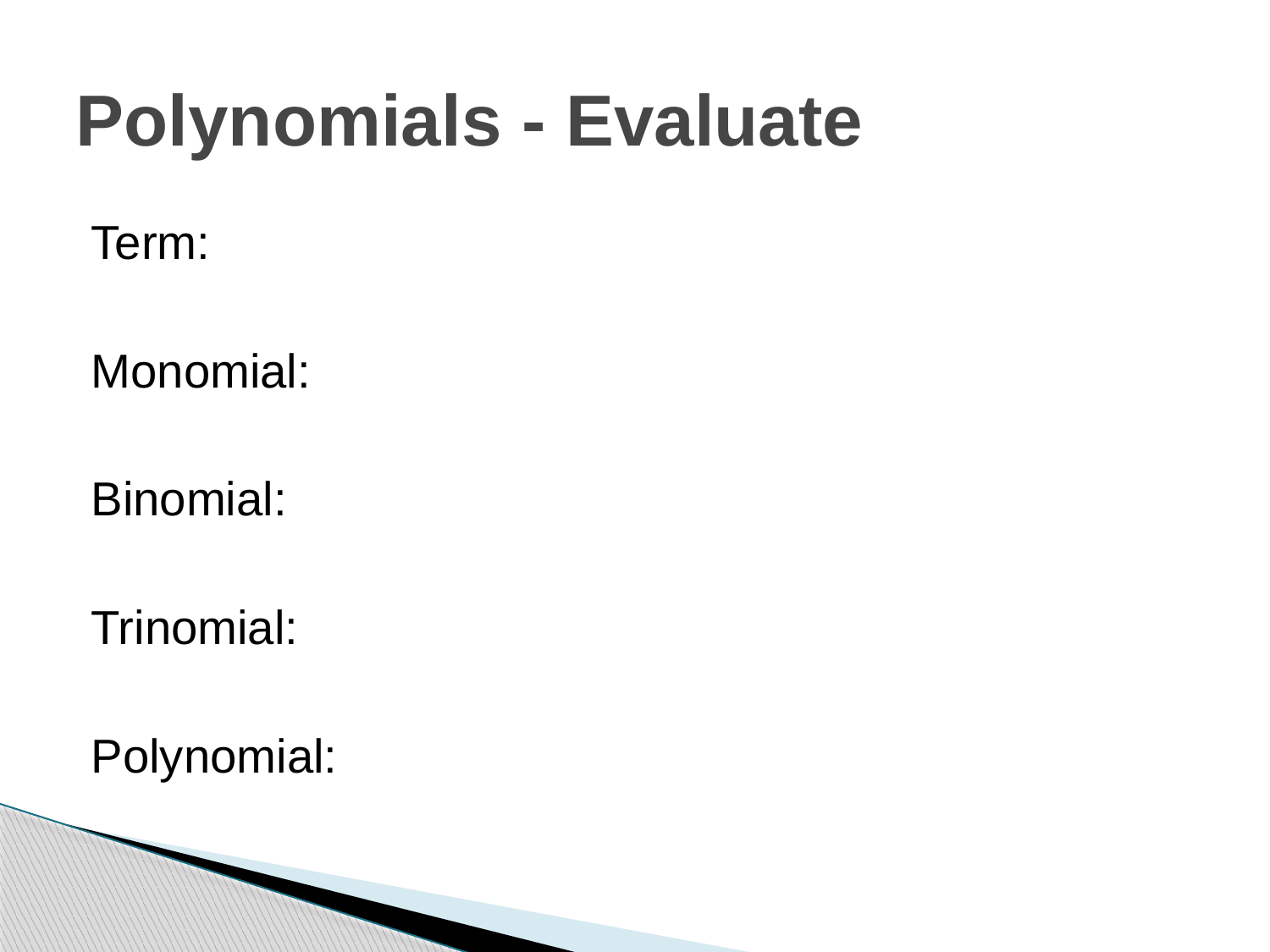

# Polynomials - Evaluate
Term:

Monomial:

Binomial:

Trinomial:

Polynomial: